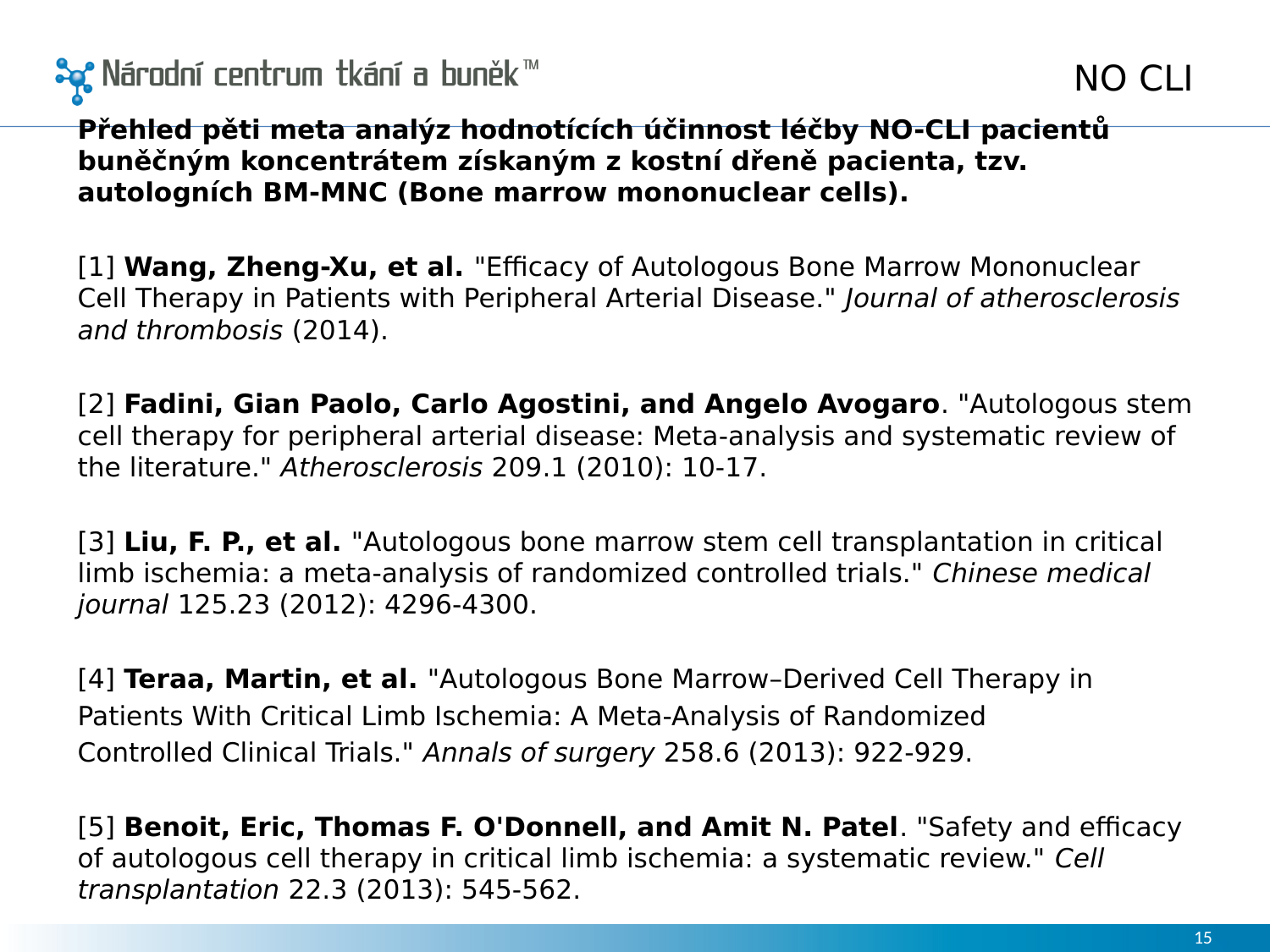

# NO CLI
Přehled pěti meta analýz hodnotících účinnost léčby NO-CLI pacientů buněčným koncentrátem získaným z kostní dřeně pacienta, tzv. autologních BM-MNC (Bone marrow mononuclear cells).

[1] Wang, Zheng-Xu, et al. "Efficacy of Autologous Bone Marrow Mononuclear Cell Therapy in Patients with Peripheral Arterial Disease." Journal of atherosclerosis and thrombosis (2014).

[2] Fadini, Gian Paolo, Carlo Agostini, and Angelo Avogaro. "Autologous stem cell therapy for peripheral arterial disease: Meta-analysis and systematic review of the literature." Atherosclerosis 209.1 (2010): 10-17.

[3] Liu, F. P., et al. "Autologous bone marrow stem cell transplantation in critical limb ischemia: a meta-analysis of randomized controlled trials." Chinese medical journal 125.23 (2012): 4296-4300.

[4] Teraa, Martin, et al. "Autologous Bone Marrow–Derived Cell Therapy in
Patients With Critical Limb Ischemia: A Meta-Analysis of Randomized
Controlled Clinical Trials." Annals of surgery 258.6 (2013): 922-929.

[5] Benoit, Eric, Thomas F. O'Donnell, and Amit N. Patel. "Safety and efficacy of autologous cell therapy in critical limb ischemia: a systematic review." Cell transplantation 22.3 (2013): 545-562.